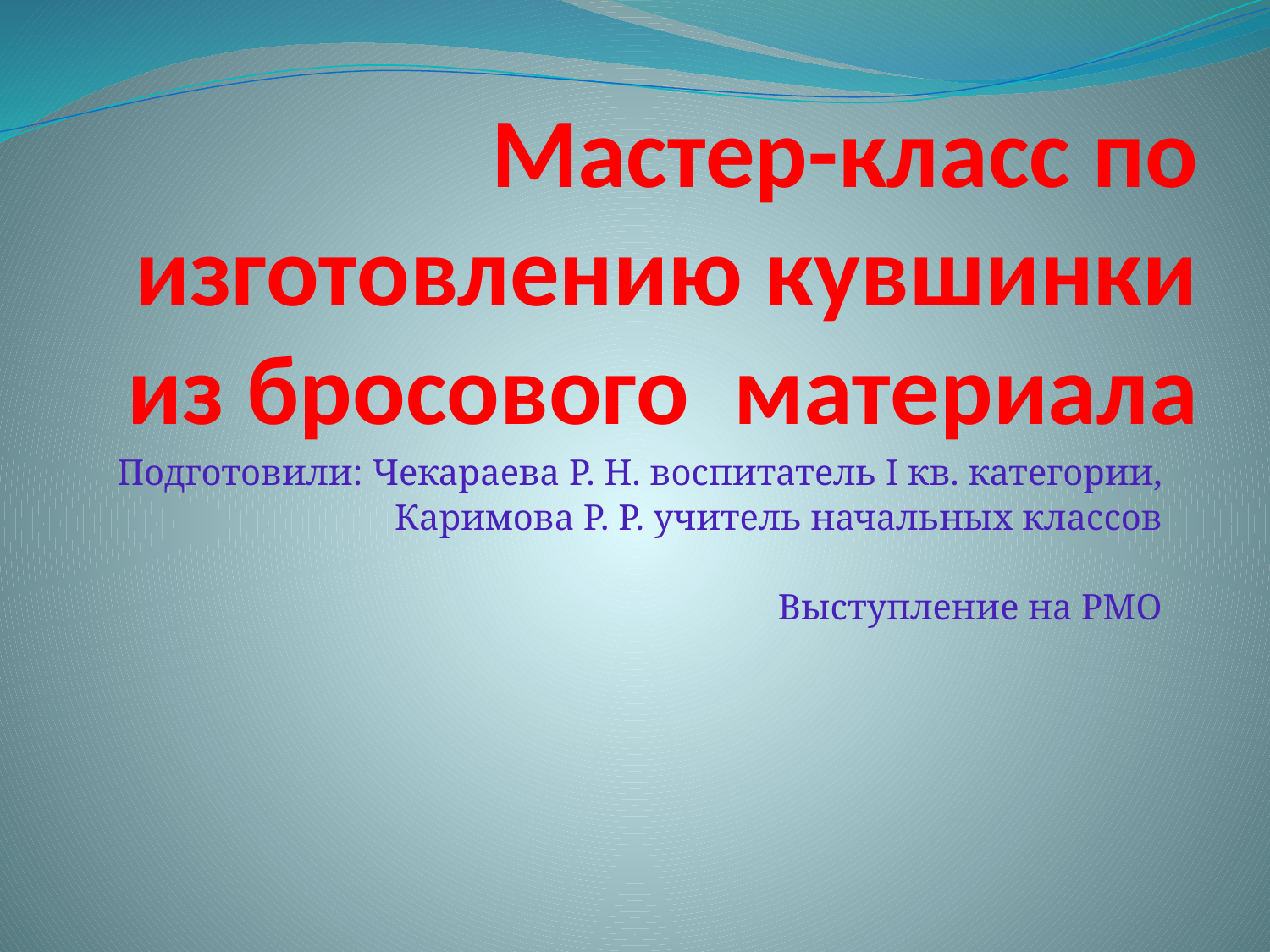

# Мастер-класс по изготовлению кувшинки из бросового  материала
Подготовили: Чекараева Р. Н. воспитатель I кв. категории,
                          Каримова Р. Р. учитель начальных классов

Выступление на РМО